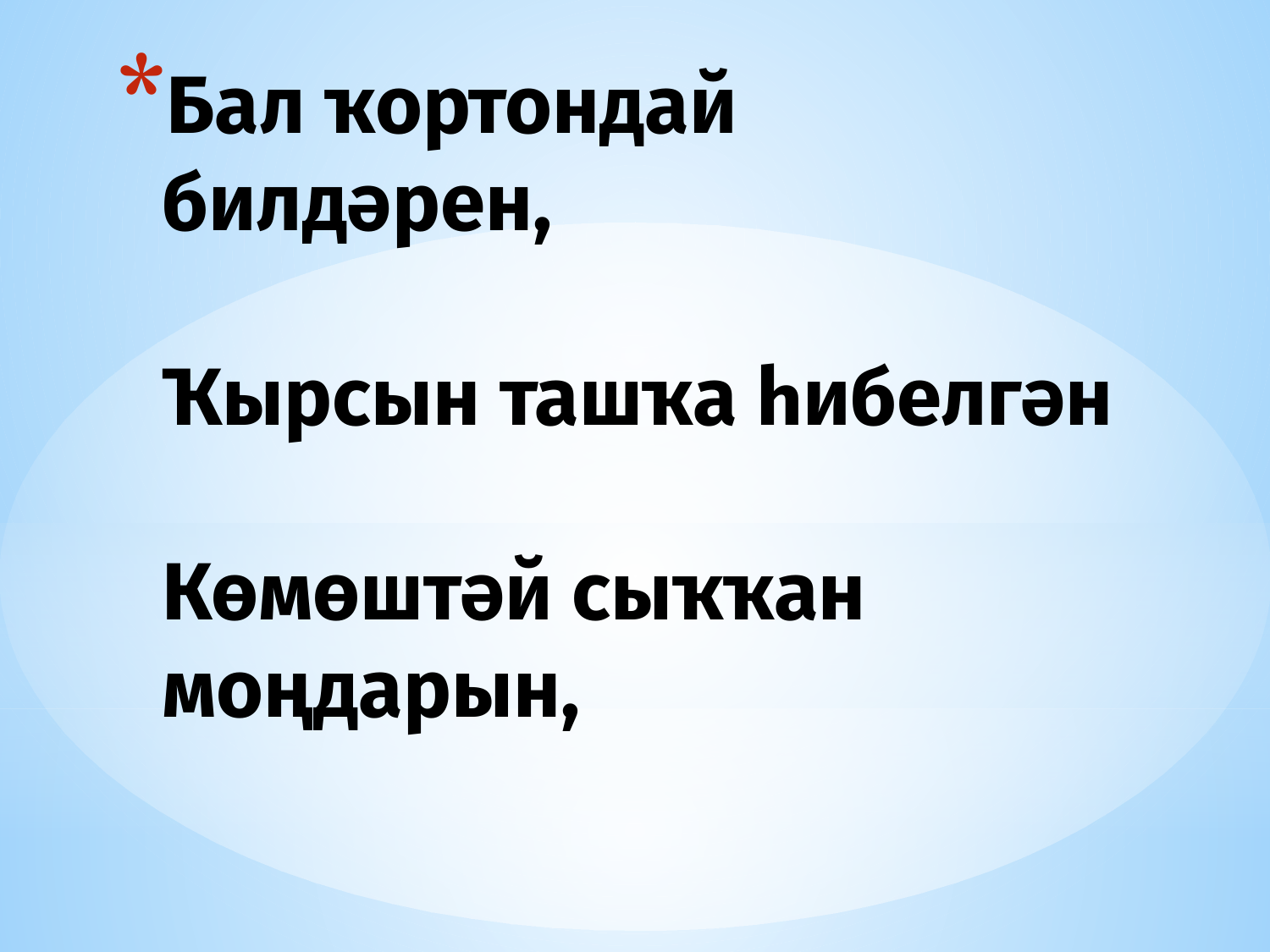

# Бал ҡортондай билдәрен,   Ҡырсын ташҡа һибелгән   Көмөштәй сыҡҡан моңдарын,